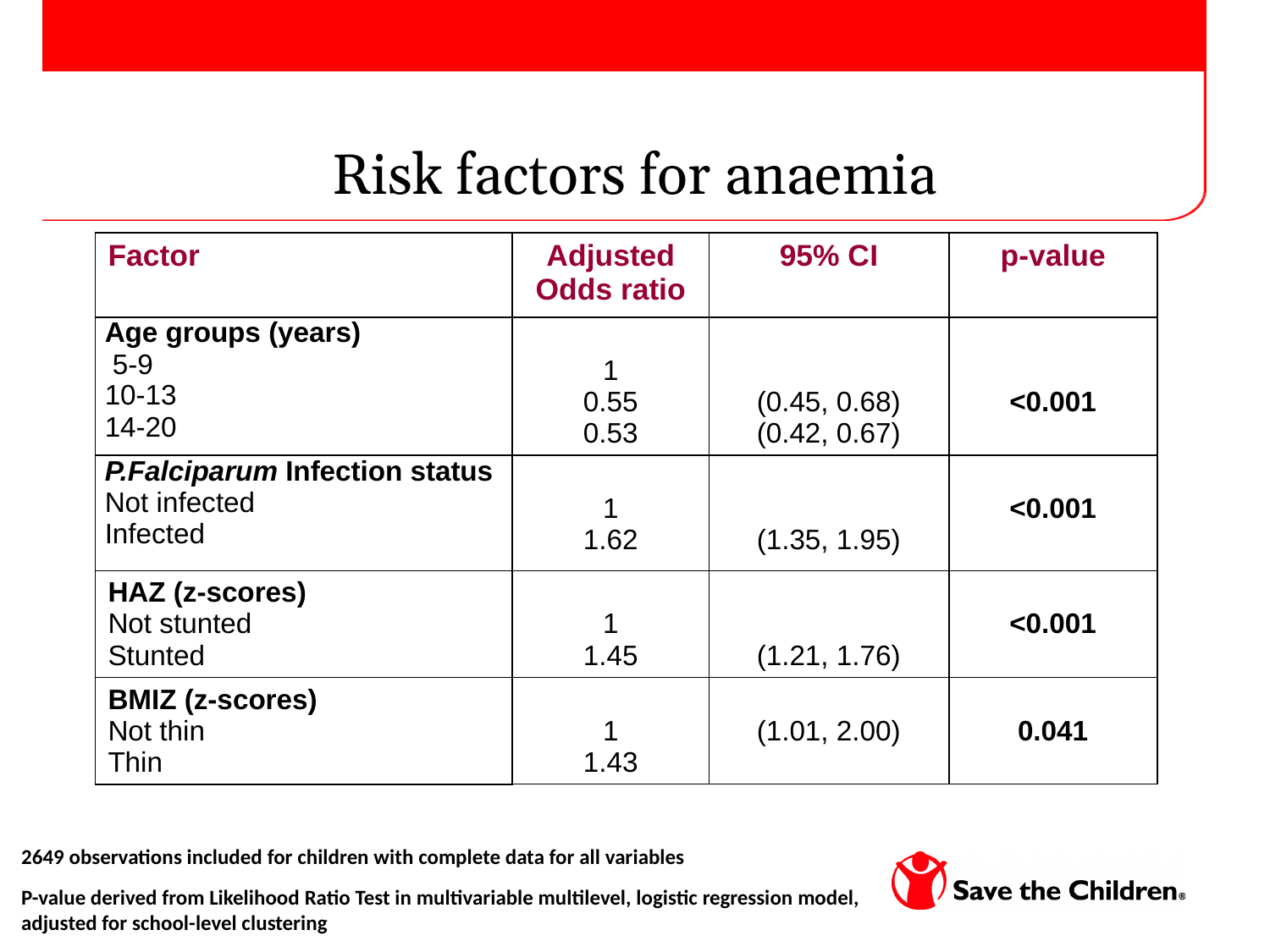

Risk factors for anaemia
| Factor | Adjusted Odds ratio | 95% CI | p-value |
| --- | --- | --- | --- |
| Age groups (years) 5-9 10-13 14-20 | 1 0.55 0.53 | (0.45, 0.68) (0.42, 0.67) | <0.001 |
| P.Falciparum Infection status Not infected Infected | 1 1.62 | (1.35, 1.95) | <0.001 |
| HAZ (z-scores) Not stunted Stunted | 1 1.45 | (1.21, 1.76) | <0.001 |
| BMIZ (z-scores) Not thin Thin | 1 1.43 | (1.01, 2.00) | 0.041 |
2649 observations included for children with complete data for all variables

P-value derived from Likelihood Ratio Test in multivariable multilevel, logistic regression model,
adjusted for school-level clustering